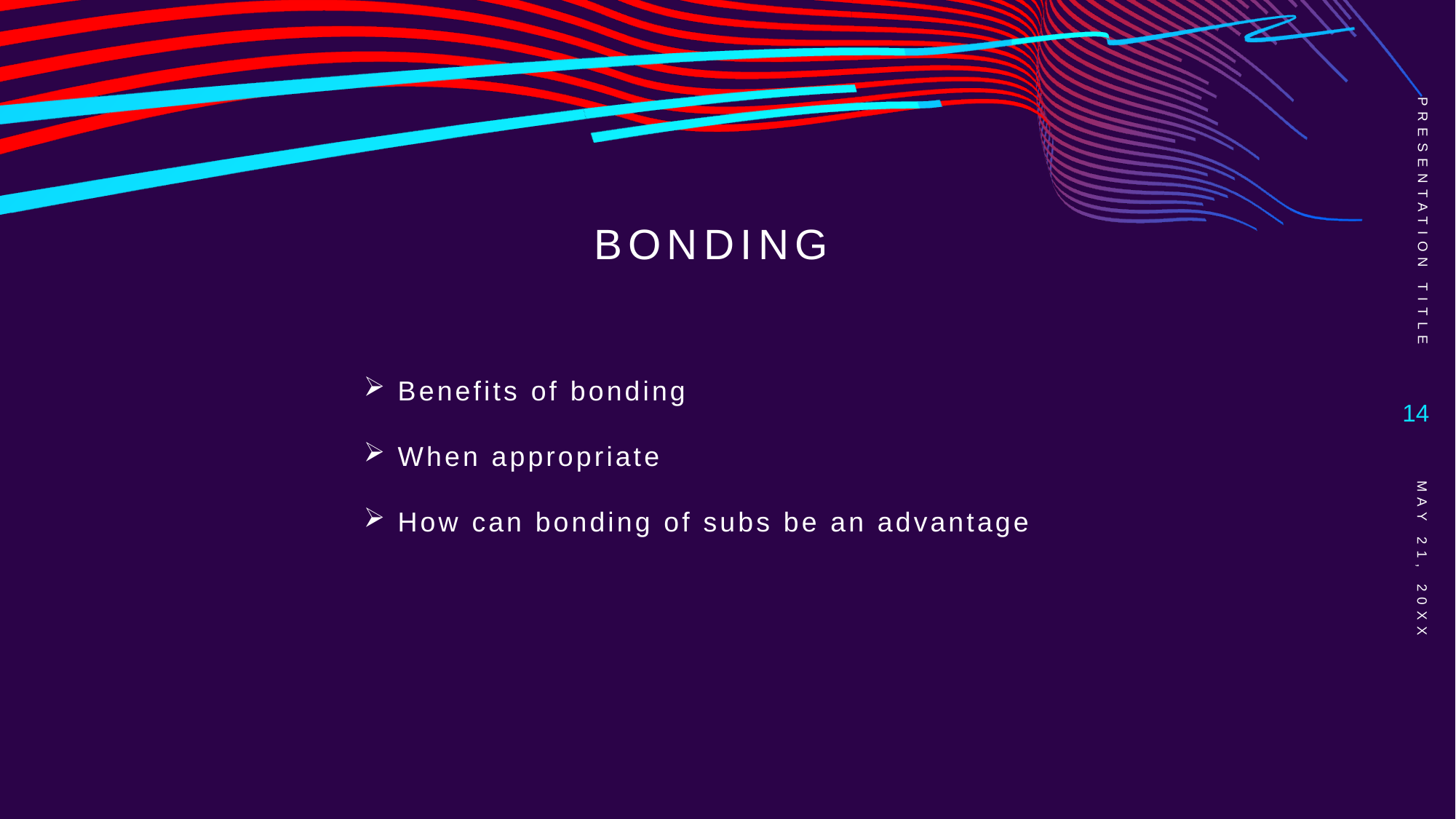

PRESENTATION TITLE
# Bonding
Benefits of bonding
When appropriate
How can bonding of subs be an advantage
14
May 21, 20XX